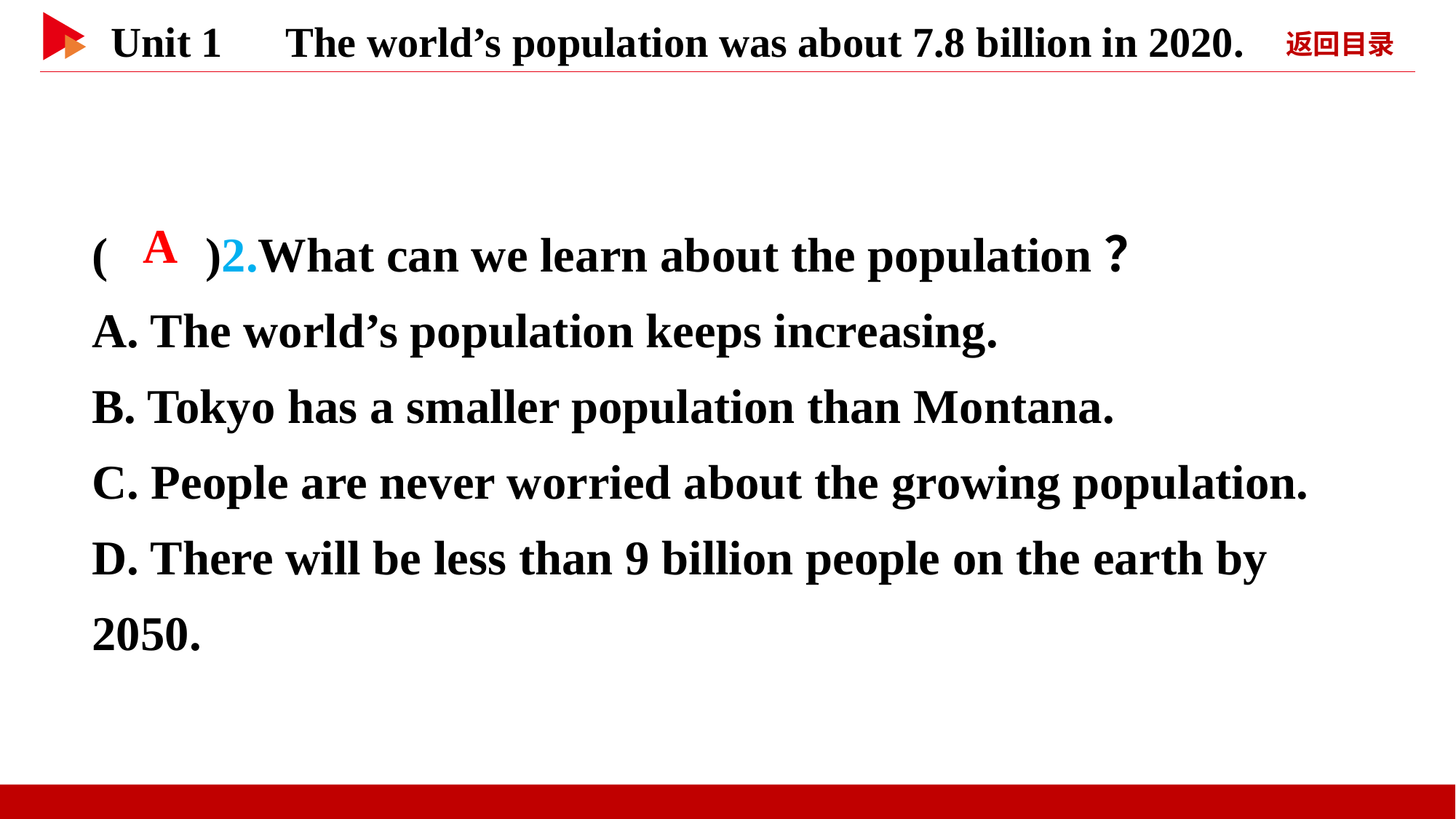

(        )2.What can we learn about the population？
A. The world’s population keeps increasing.
B. Tokyo has a smaller population than Montana.
C. People are never worried about the growing population.
D. There will be less than 9 billion people on the earth by 2050.
   A